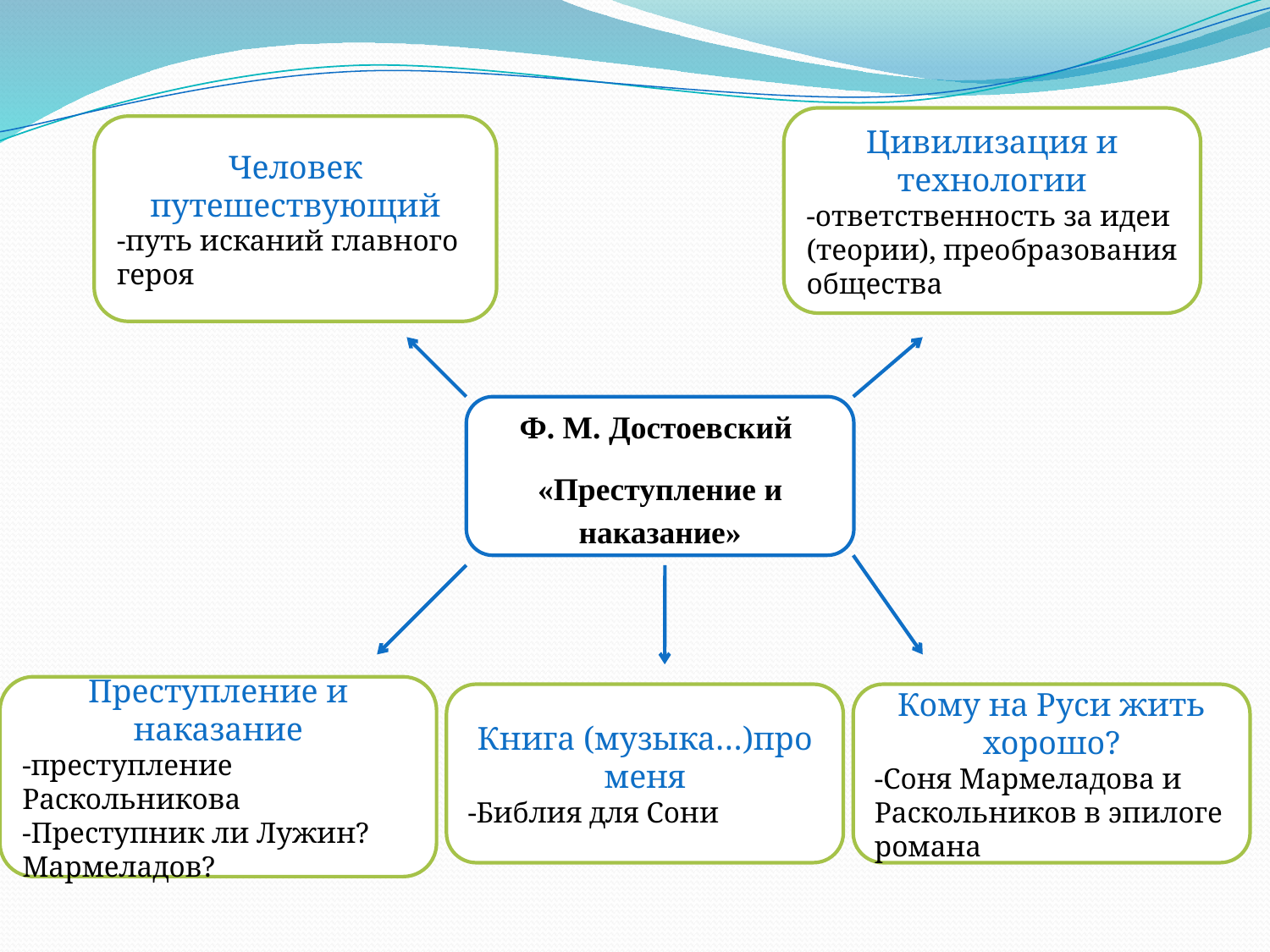

Цивилизация и технологии
-ответственность за идеи (теории), преобразования общества
Человек путешествующий
-путь исканий главного героя
Ф. М. Достоевский
«Преступление и наказание»
Преступление и наказание
-преступление Раскольникова
-Преступник ли Лужин? Мармеладов?
Книга (музыка…)про меня
-Библия для Сони
Кому на Руси жить хорошо?
-Соня Мармеладова и Раскольников в эпилоге романа